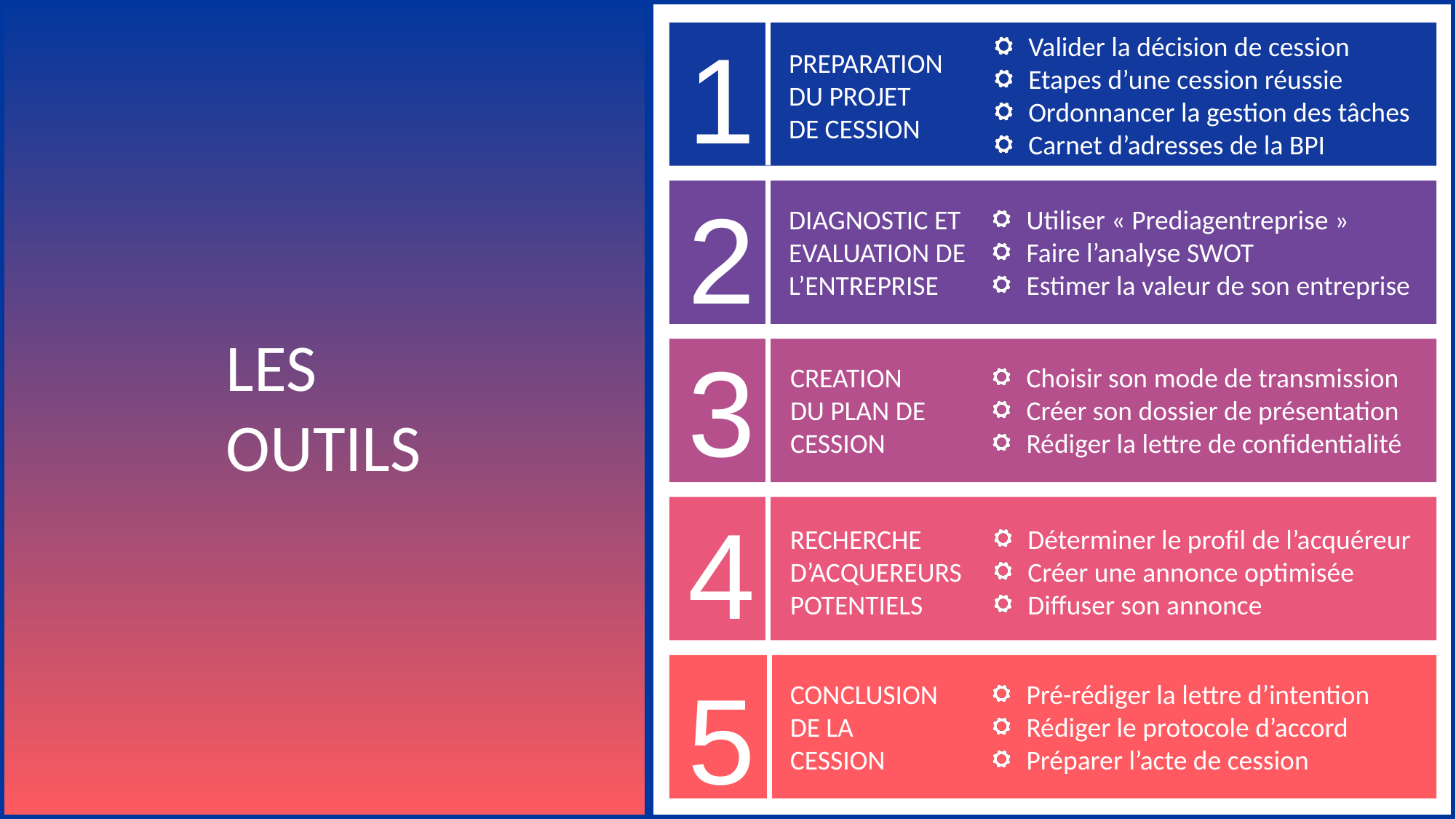

1
PREPARATION DU PROJET DE CESSION

Valider la décision de cession
Etapes d’une cession réussie
Ordonnancer la gestion des tâches
Carnet d’adresses de la BPI
2
DIAGNOSTIC ET EVALUATION DE L’ENTREPRISE

Utiliser « Prediagentreprise »
Faire l’analyse SWOT
Estimer la valeur de son entreprise
LES OUTILS
3
CREATION DU PLAN DE CESSION

Choisir son mode de transmission
Créer son dossier de présentation
Rédiger la lettre de confidentialité
4
RECHERCHE D’ACQUEREURS
POTENTIELS

Déterminer le profil de l’acquéreur
Créer une annonce optimisée
Diffuser son annonce
5
CONCLUSION DE LA CESSION

Pré-rédiger la lettre d’intention
Rédiger le protocole d’accord
Préparer l’acte de cession